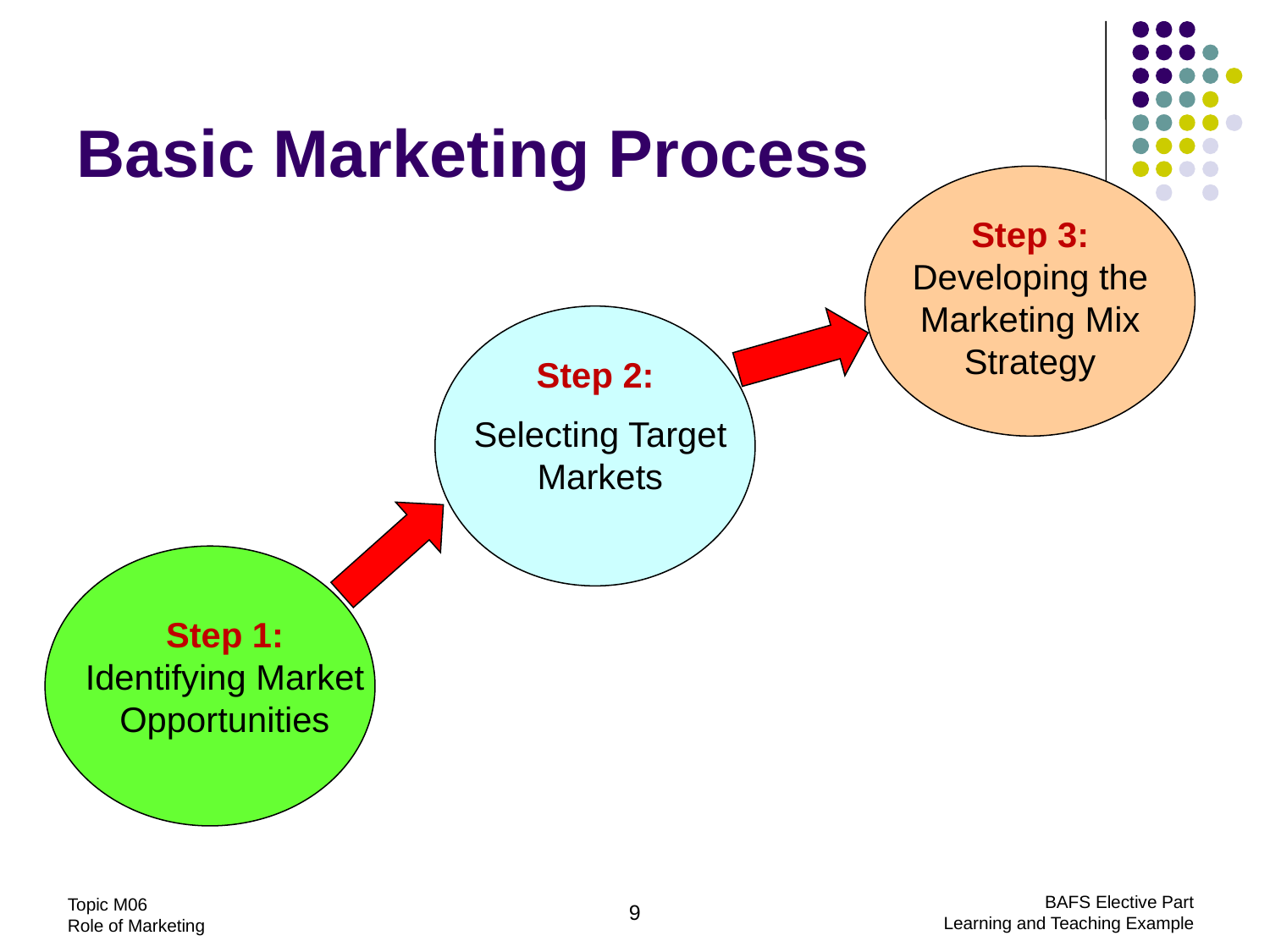

# Basic Marketing Process

Step 3:
Developing the Marketing Mix Strategy

Step 2:
Selecting Target Markets

Step 1:
Identifying Market Opportunities

Topic M06
Role of Marketing

9